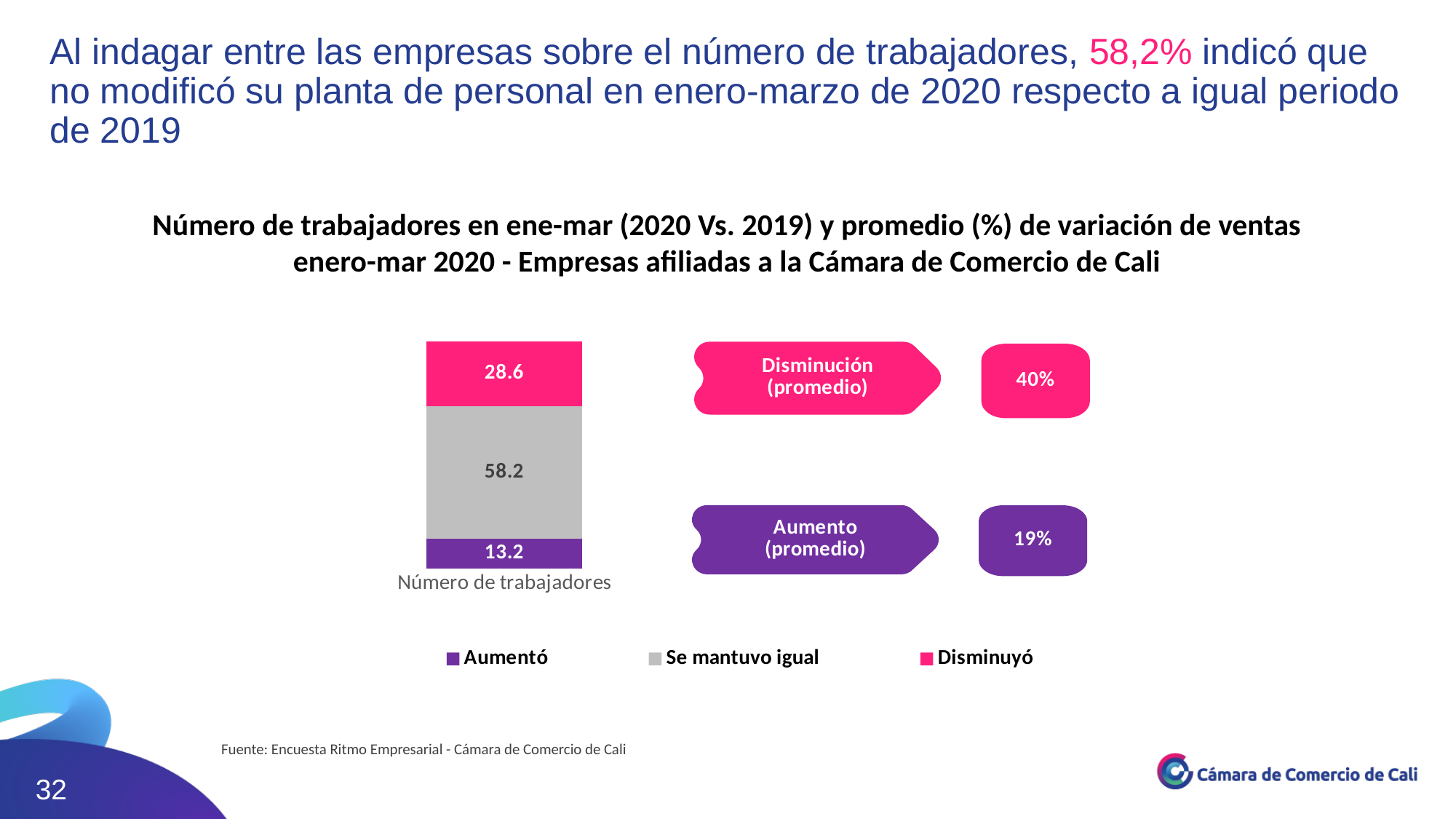

Al indagar entre las empresas sobre el número de trabajadores, 58,2% indicó que no modificó su planta de personal en enero-marzo de 2020 respecto a igual periodo de 2019
Número de trabajadores en ene-mar (2020 Vs. 2019) y promedio (%) de variación de ventas enero-mar 2020 - Empresas afiliadas a la Cámara de Comercio de Cali

### Chart

| Category | Aumentó | Se mantuvo igual | Disminuyó |
|---|---|---|---|
| Número de trabajadores | 13.186813186813188 | 58.24175824175825 | 28.57142857142857 |
Fuente: Encuesta Ritmo Empresarial - Cámara de Comercio de Cali